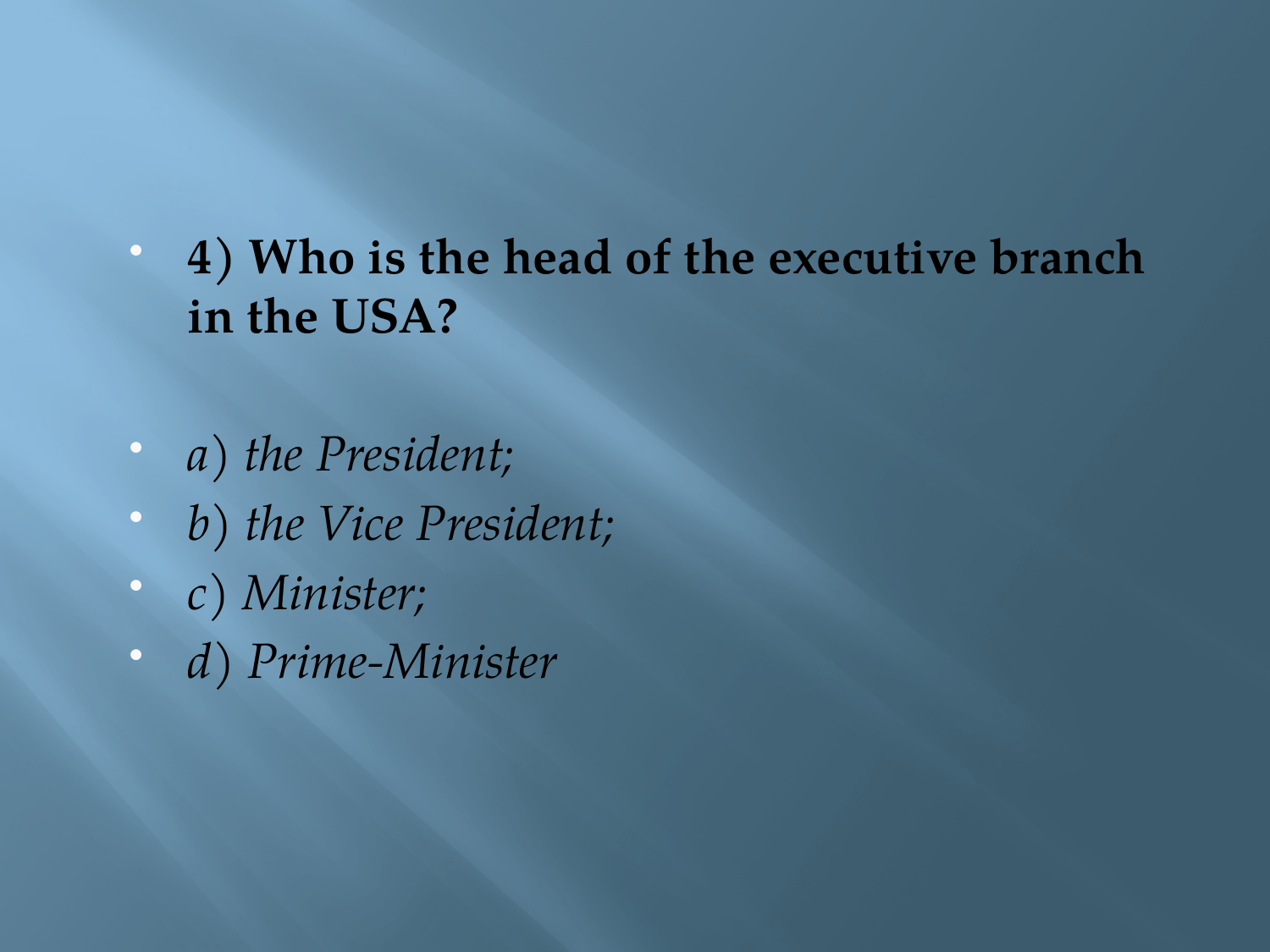

# 4) Who is the head of the executive branch in the USA?

a) the President;
b) the Vice President;
c) Minister;
d) Prime-Minister